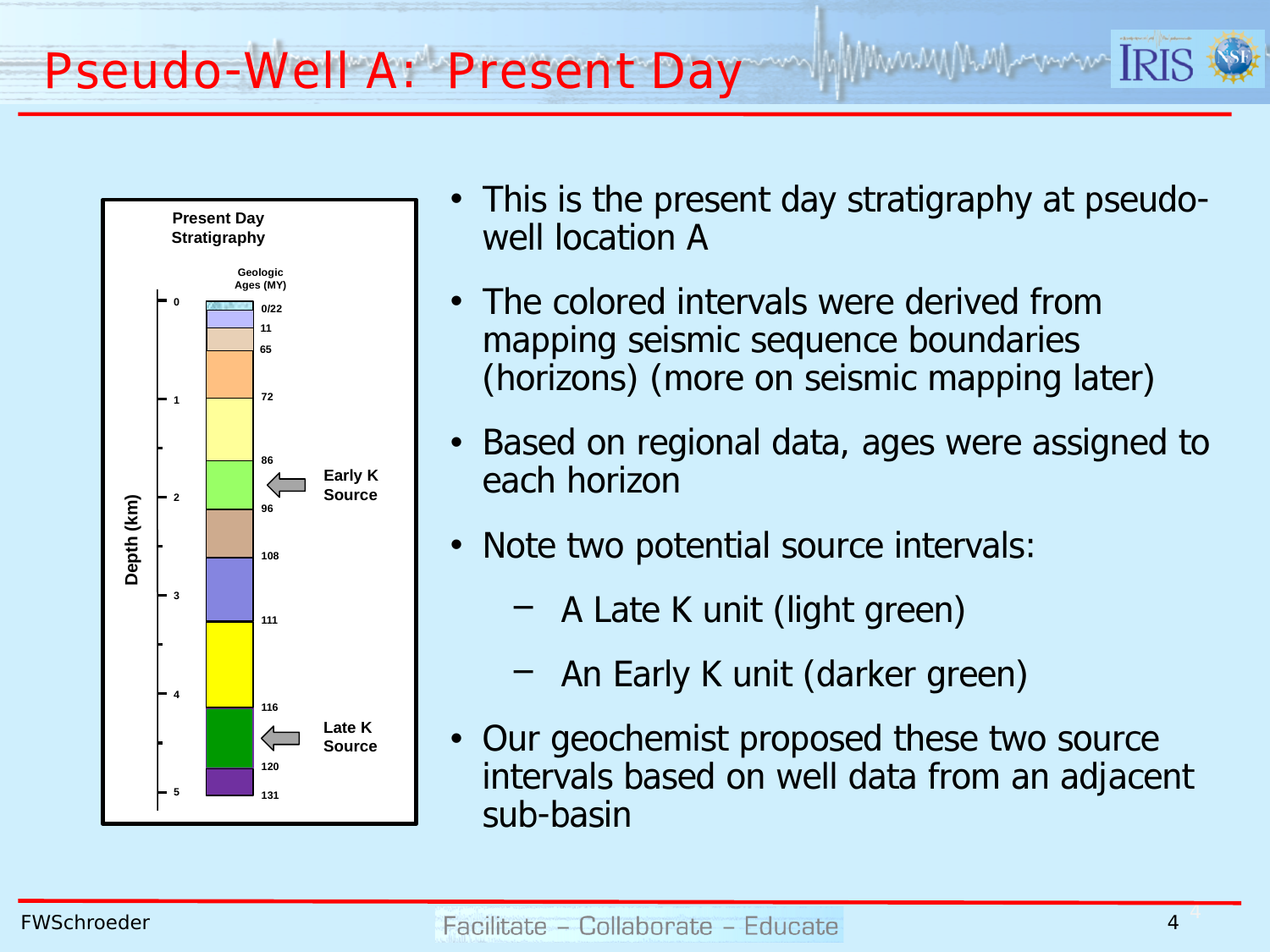

# Pseudo-Well A:  Present Day
This is the present day stratigraphy at pseudo-well location A
The colored intervals were derived from mapping seismic sequence boundaries (horizons) (more on seismic mapping later)
Based on regional data, ages were assigned to each horizon
Note two potential source intervals:
A Late K unit (light green)
An Early K unit (darker green)
Our geochemist proposed these two source intervals based on well data from an adjacent sub-basin

Present Day
Stratigraphy
Geologic Ages (MY)
0
0/22

11

65
72
1

86

2
96

Depth (km)
108

3
111

4
116

120

5
131
Early K
Source

Late K
Source